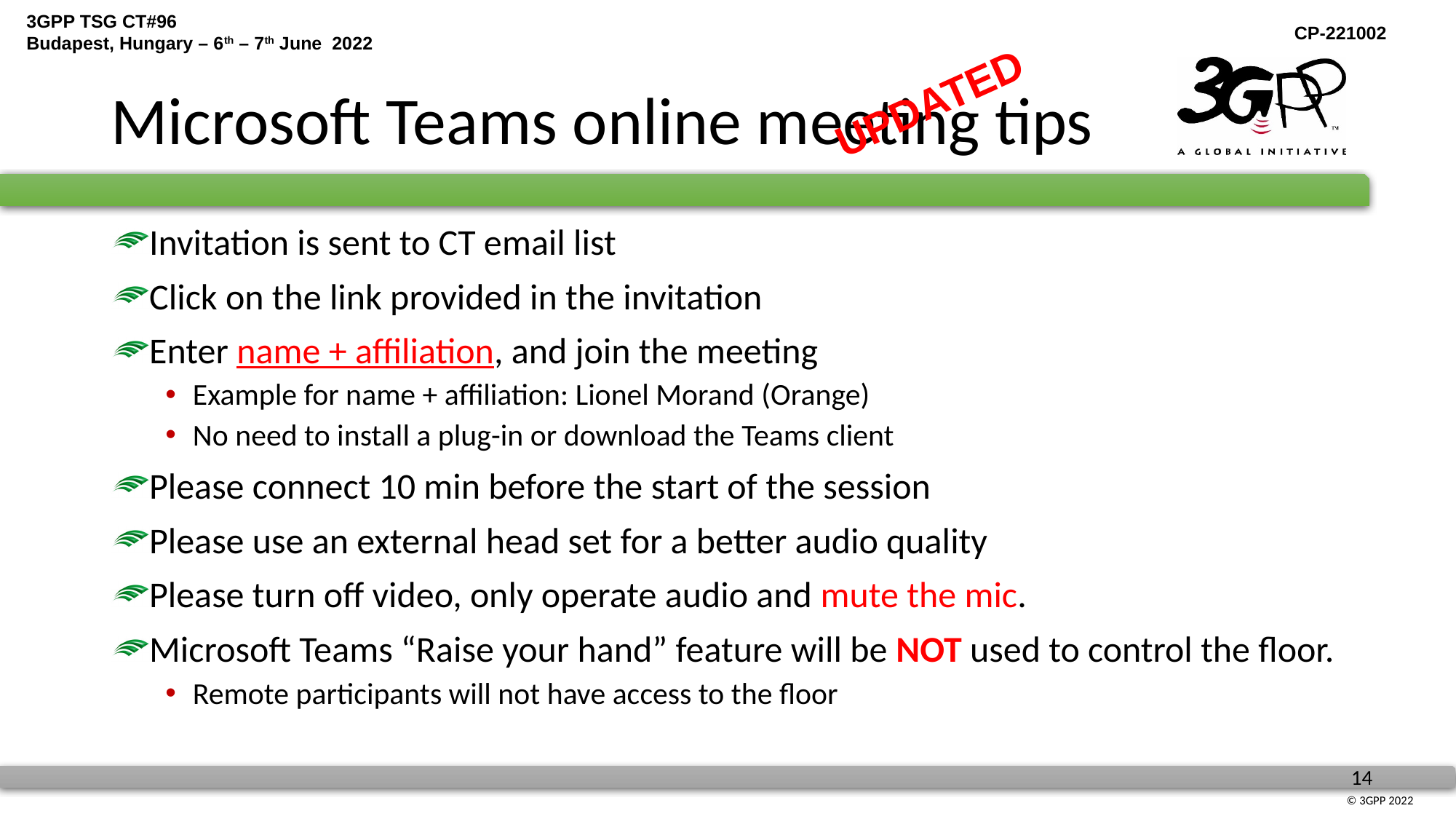

# Microsoft Teams online meeting tips
UPDATED
Invitation is sent to CT email list
Click on the link provided in the invitation
Enter name + affiliation, and join the meeting
Example for name + affiliation: Lionel Morand (Orange)
No need to install a plug-in or download the Teams client
Please connect 10 min before the start of the session
Please use an external head set for a better audio quality
Please turn off video, only operate audio and mute the mic.
Microsoft Teams “Raise your hand” feature will be NOT used to control the floor.
Remote participants will not have access to the floor